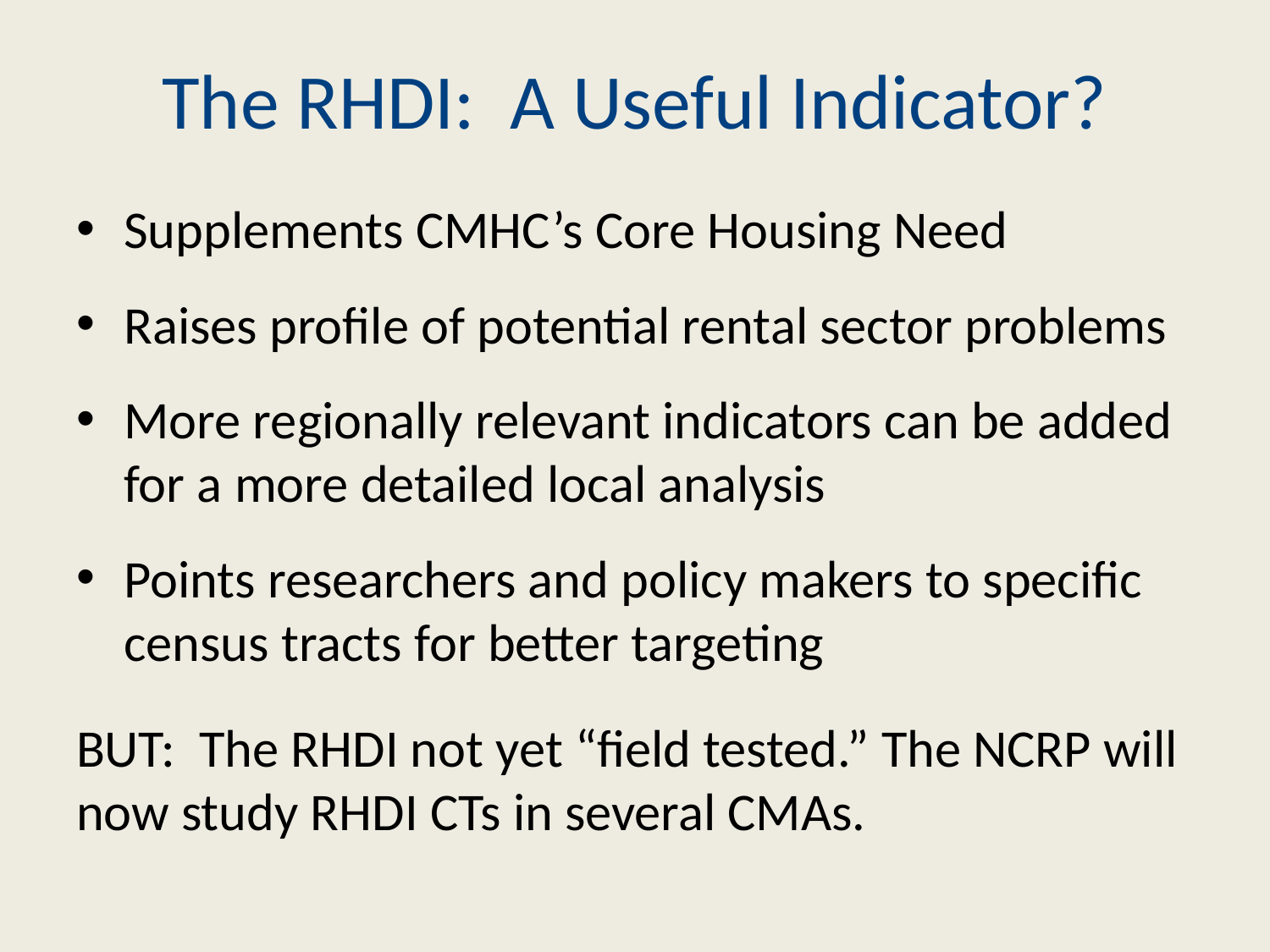

# The RHDI:  A Useful Indicator?
Supplements CMHC’s Core Housing Need
Raises profile of potential rental sector problems
More regionally relevant indicators can be added for a more detailed local analysis
Points researchers and policy makers to specific census tracts for better targeting
BUT:  The RHDI not yet “field tested.” The NCRP will now study RHDI CTs in several CMAs.